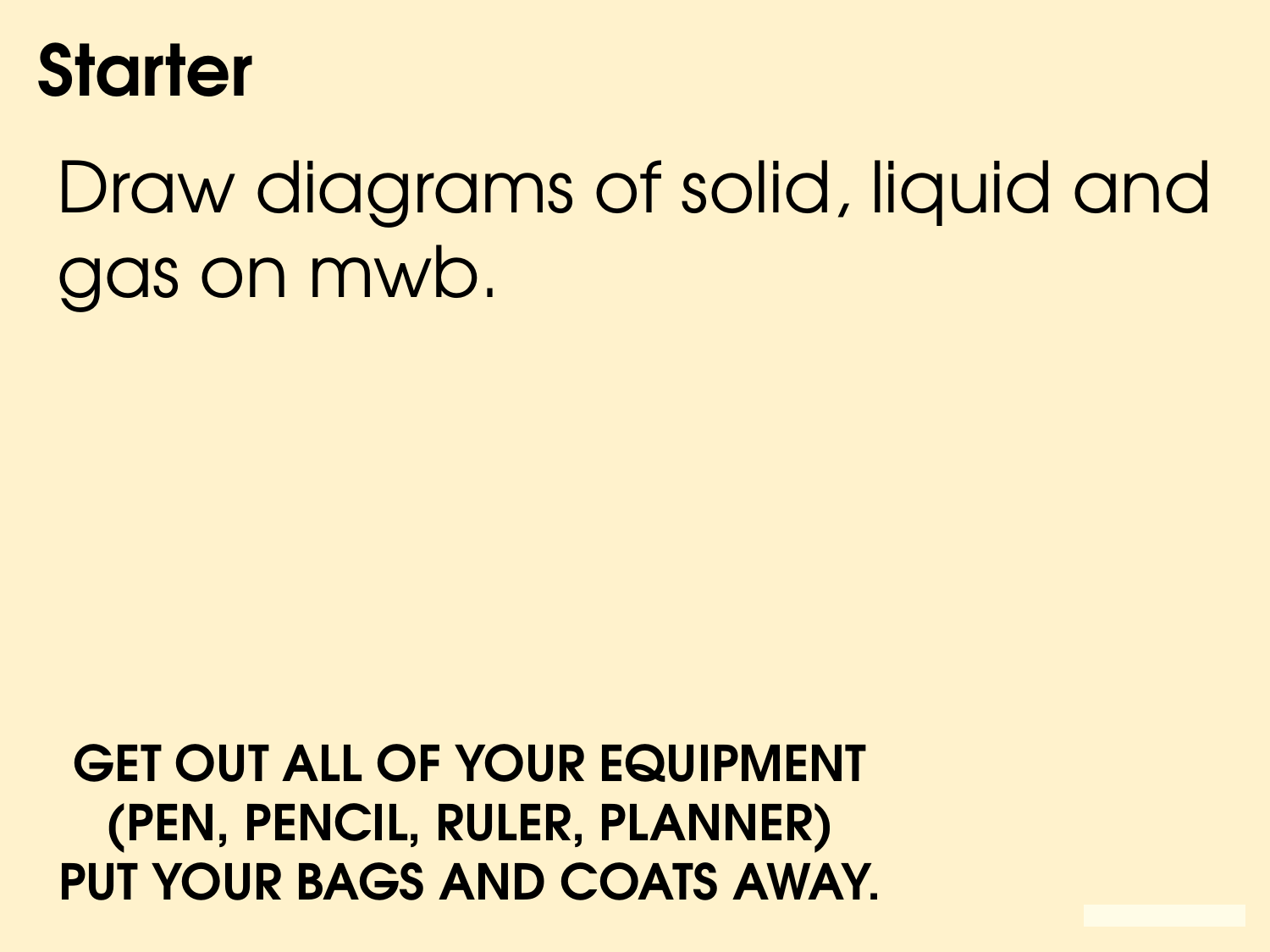

# Starter
Draw diagrams of solid, liquid and gas on mwb.
GET OUT ALL OF YOUR EQUIPMENT
(PEN, PENCIL, RULER, PLANNER)
PUT YOUR BAGS AND COATS AWAY.